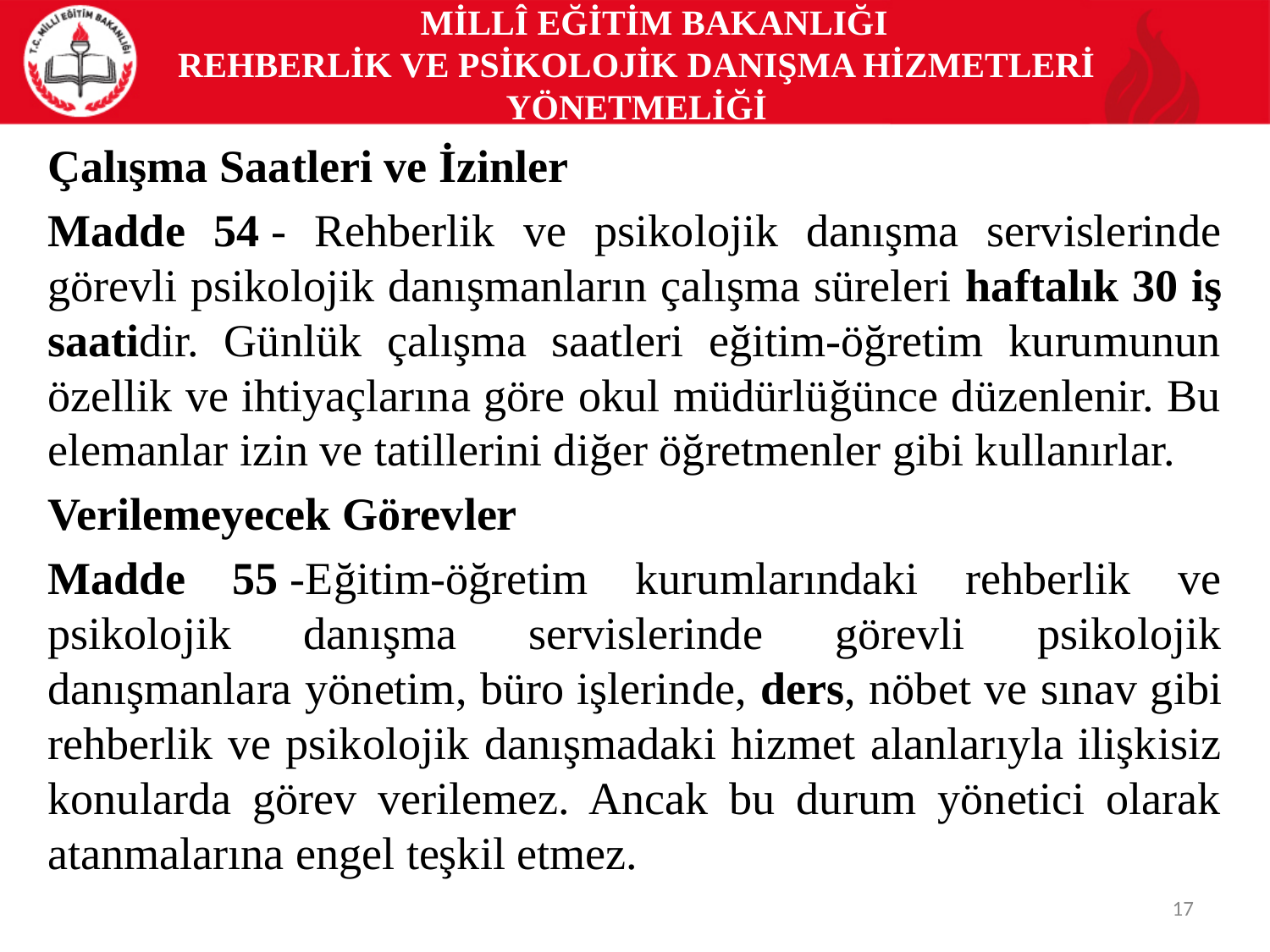

# MİLLÎ EĞİTİM BAKANLIĞI REHBERLİK VE PSİKOLOJİK DANIŞMA HİZMETLERİ YÖNETMELİĞİ
Çalışma Saatleri ve İzinler
Madde 54 - Rehberlik ve psikolojik danışma servislerinde görevli psikolojik danışmanların çalışma süreleri haftalık 30 iş saatidir. Günlük çalışma saatleri eğitim-öğretim kurumunun özellik ve ihtiyaçlarına göre okul müdürlüğünce düzenlenir. Bu elemanlar izin ve tatillerini diğer öğretmenler gibi kullanırlar.
Verilemeyecek Görevler
Madde 55 -Eğitim-öğretim kurumlarındaki rehberlik ve psikolojik danışma servislerinde görevli psikolojik danışmanlara yönetim, büro işlerinde, ders, nöbet ve sınav gibi rehberlik ve psikolojik danışmadaki hizmet alanlarıyla ilişkisiz konularda görev verilemez. Ancak bu durum yönetici olarak atanmalarına engel teşkil etmez.

17